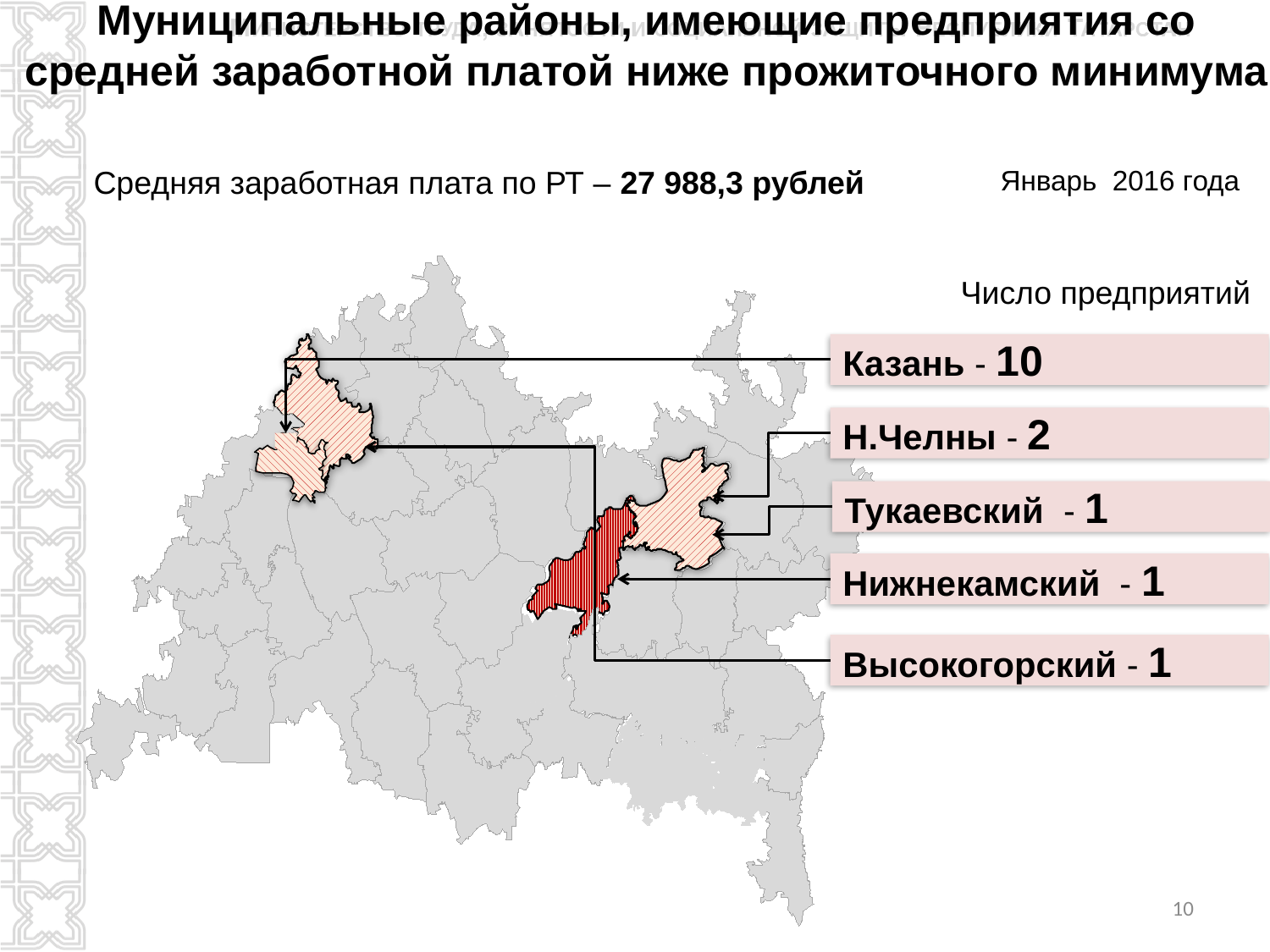

Муниципальные районы, имеющие предприятия со средней заработной платой ниже прожиточного минимума
Январь  2016 года
Средняя заработная плата по РТ – 27 988,3 рублей

Число предприятий

Казань - 10

Н.Челны - 2

Елабужский

Тукаевский  - 1

Нижнекамский  - 1

Высокогорский - 1

10